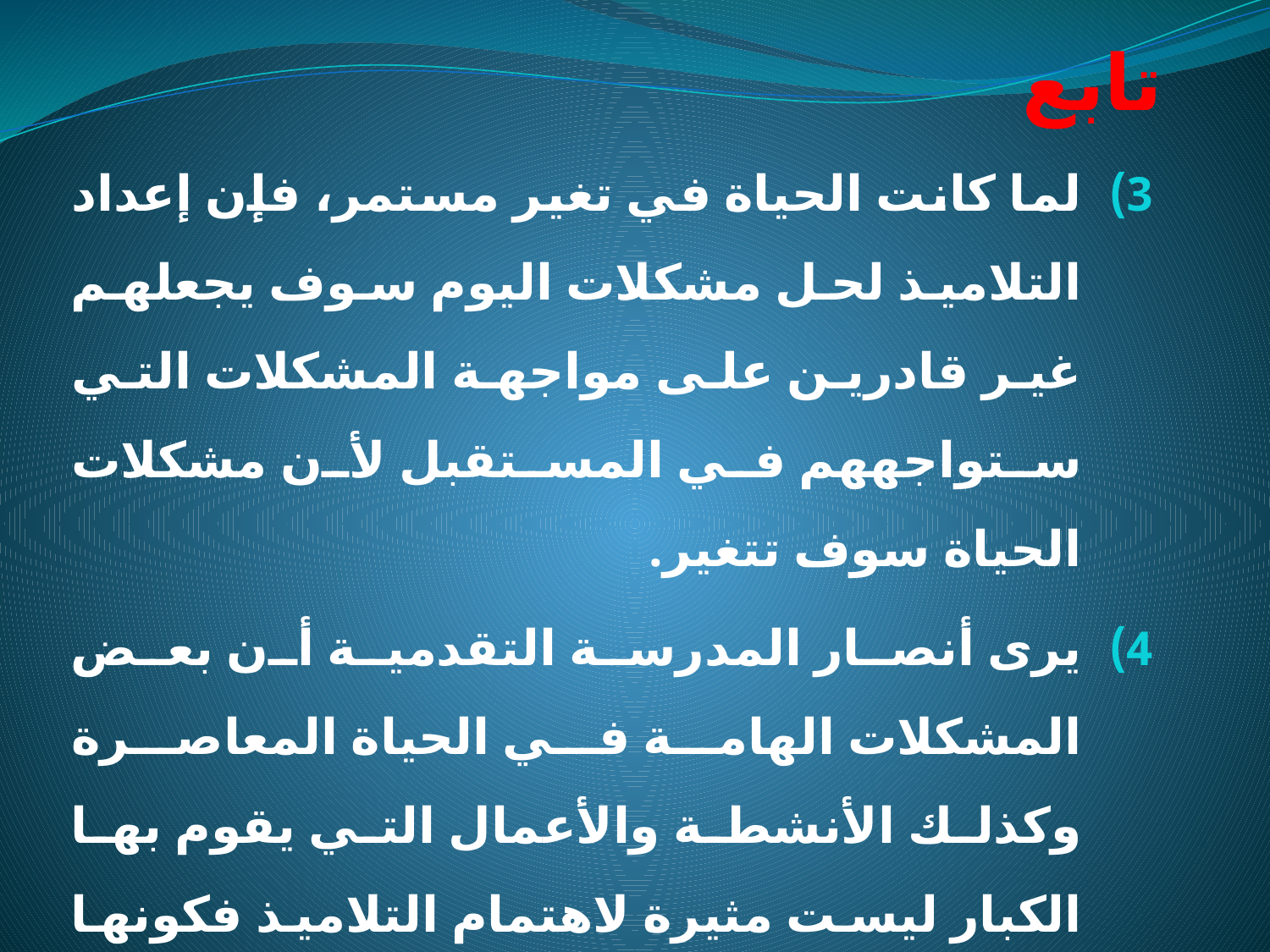

# تابع
لما كانت الحياة في تغير مستمر، فإن إعداد التلاميذ لحل مشكلات اليوم سوف يجعلهم غير قادرين على مواجهة المشكلات التي ستواجههم في المستقبل لأن مشكلات الحياة سوف تتغير.
يرى أنصار المدرسة التقدمية أن بعض المشكلات الهامة في الحياة المعاصرة وكذلك الأنشطة والأعمال التي يقوم بها الكبار ليست مثيرة لاهتمام التلاميذ فكونها توضع أهدافاً تربوية نكون بذلك أغفلنا أهمية اعتبار اهتمامات وحاجات التلاميذ أساساً لاشتقاق الأهداف التربية